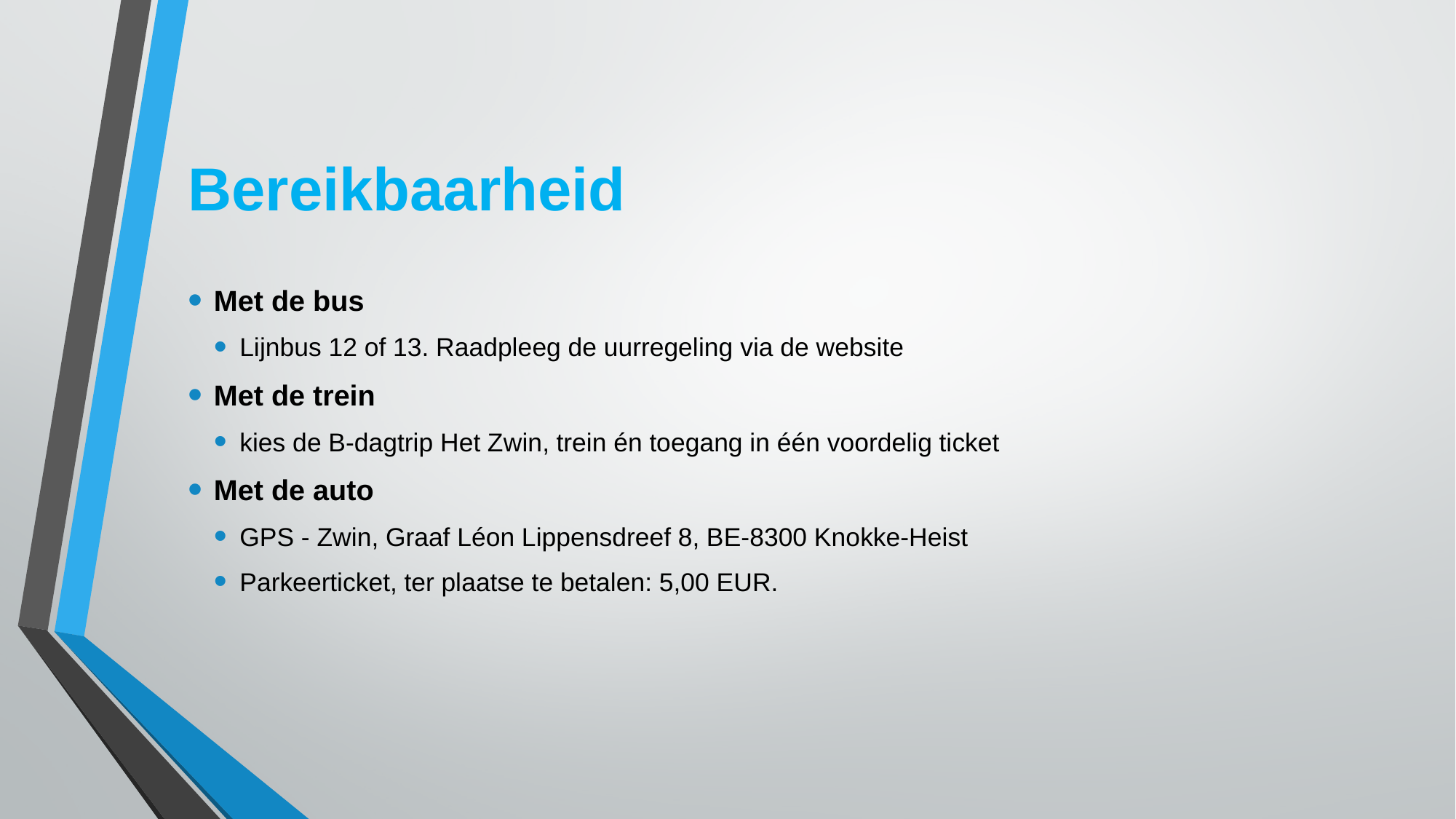

# Bereikbaarheid
Met de bus
Lijnbus 12 of 13. Raadpleeg de uurregeling via de website
Met de trein
kies de B-dagtrip Het Zwin, trein én toegang in één voordelig ticket
Met de auto
GPS - Zwin, Graaf Léon Lippensdreef 8, BE-8300 Knokke-Heist
Parkeerticket, ter plaatse te betalen: 5,00 EUR.